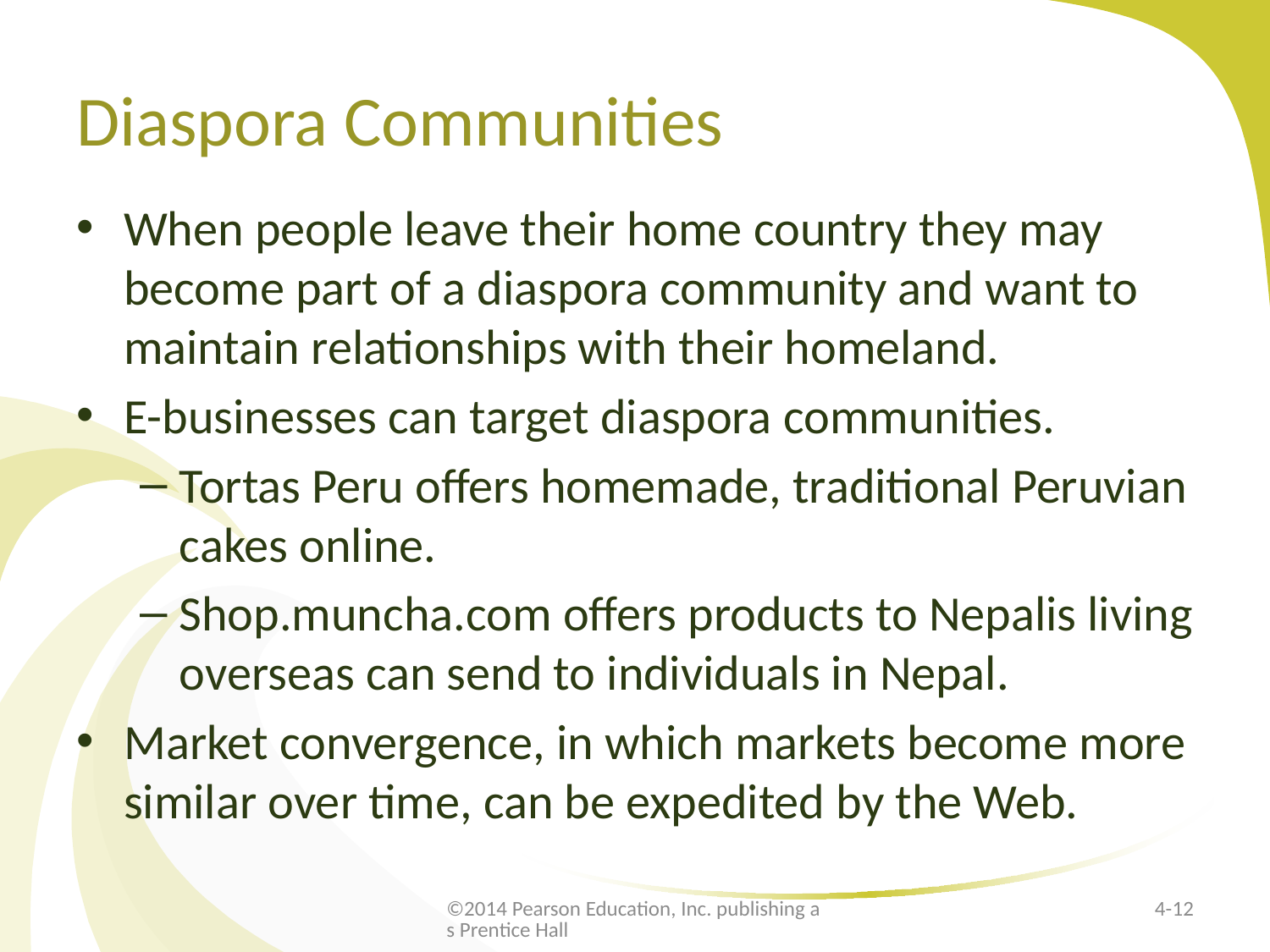

# Diaspora Communities
When people leave their home country they may become part of a diaspora community and want to maintain relationships with their homeland.
E-businesses can target diaspora communities.
Tortas Peru offers homemade, traditional Peruvian cakes online.
Shop.muncha.com offers products to Nepalis living overseas can send to individuals in Nepal.
Market convergence, in which markets become more similar over time, can be expedited by the Web.
©2014 Pearson Education, Inc. publishing as Prentice Hall
4-12